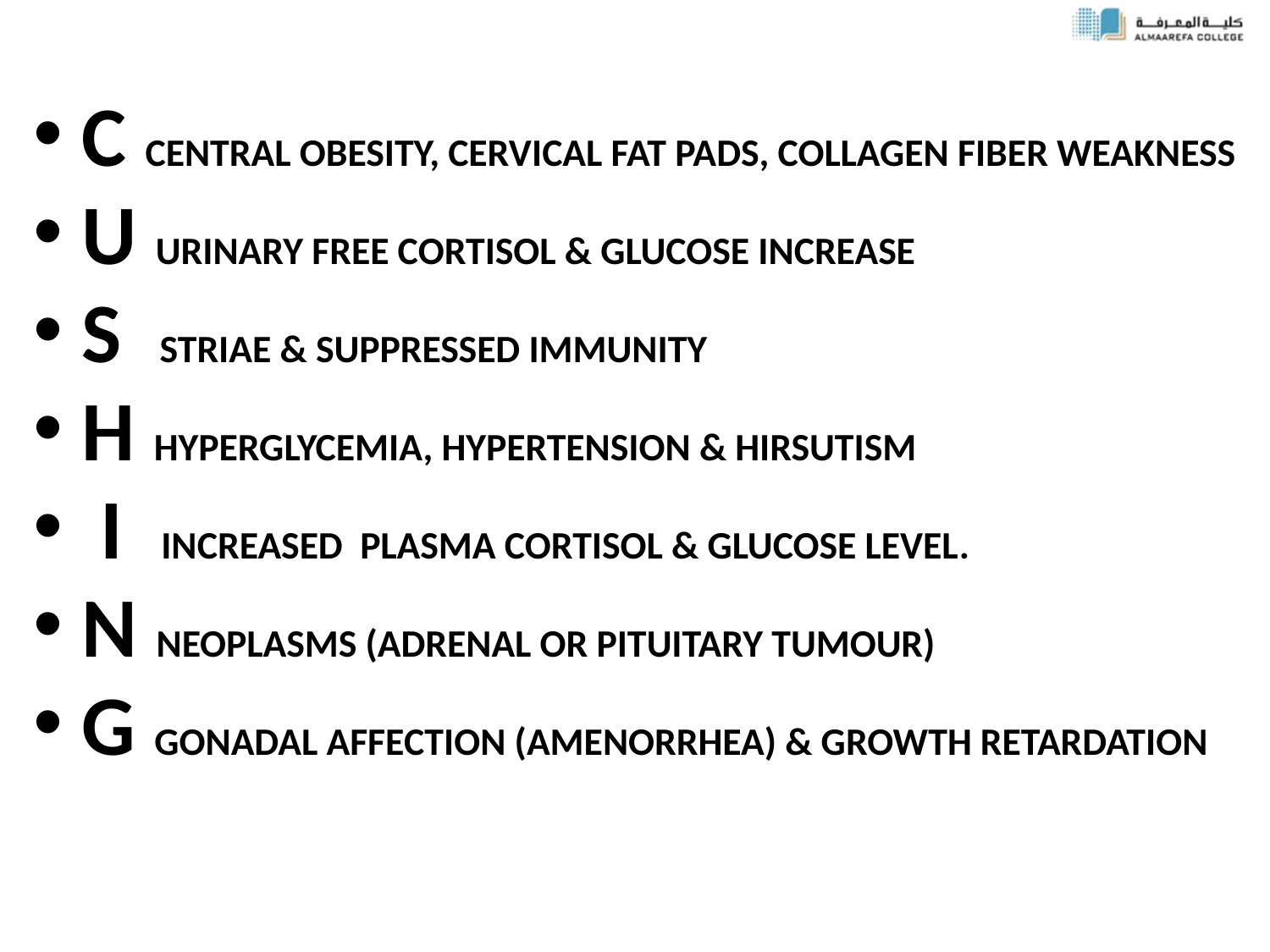

C CENTRAL OBESITY, CERVICAL FAT PADS, COLLAGEN FIBER WEAKNESS
U URINARY FREE CORTISOL & GLUCOSE INCREASE
S  STRIAE & SUPPRESSED IMMUNITY
H HYPERGLYCEMIA, HYPERTENSION & HIRSUTISM
 I  INCREASED  PLASMA CORTISOL & GLUCOSE LEVEL.
N NEOPLASMS (ADRENAL OR PITUITARY TUMOUR)
G GONADAL AFFECTION (AMENORRHEA) & GROWTH RETARDATION